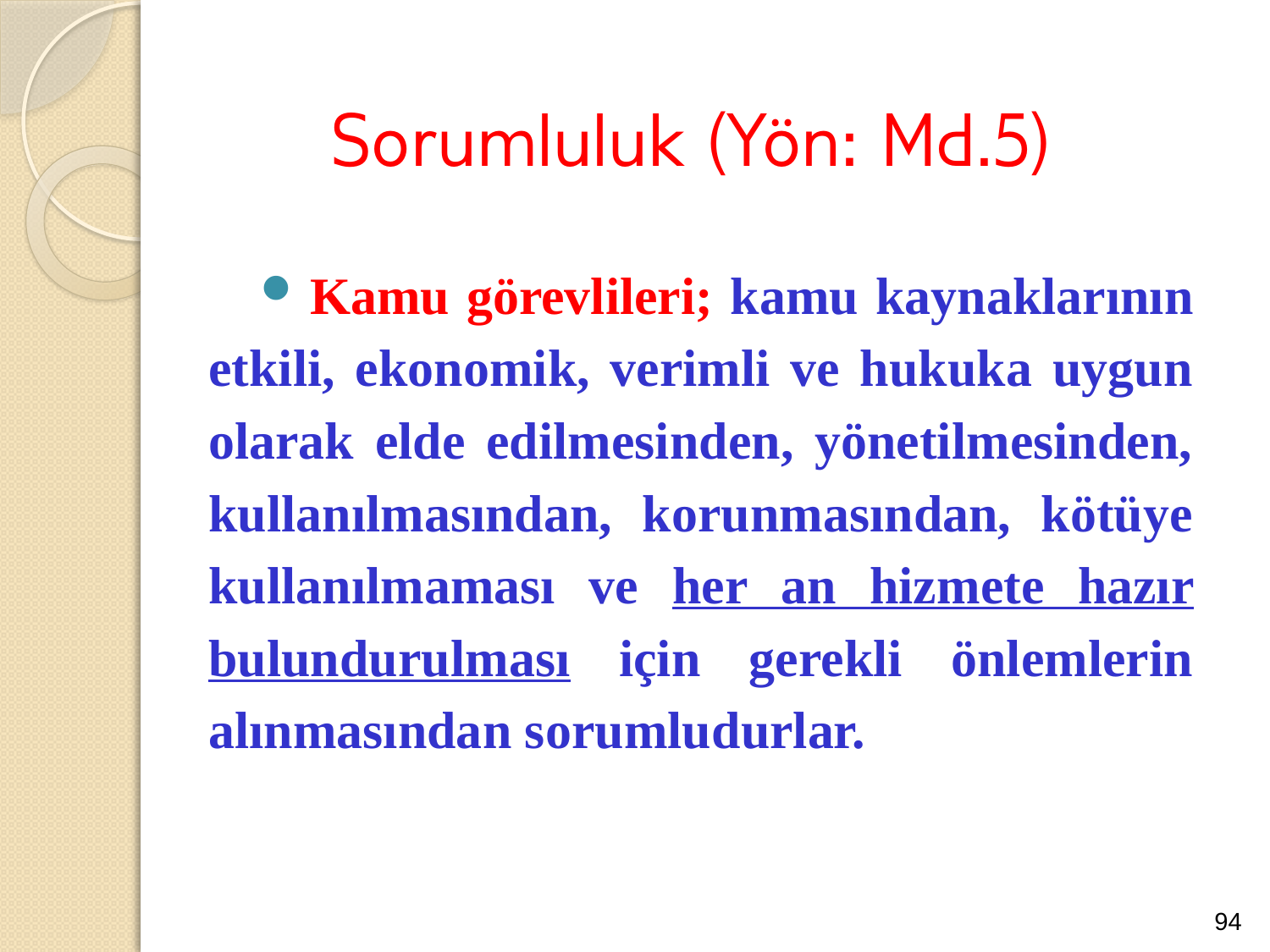

# Sorumluluk (Yön: Md.5)
Kamu görevlileri; kamu kaynaklarının etkili, ekonomik, verimli ve hukuka uygun olarak elde edilmesinden, yönetilmesinden, kullanılmasından, korunmasından, kötüye kullanılmaması ve her an hizmete hazır bulundurulması için gerekli önlemlerin alınmasından sorumludurlar.

94